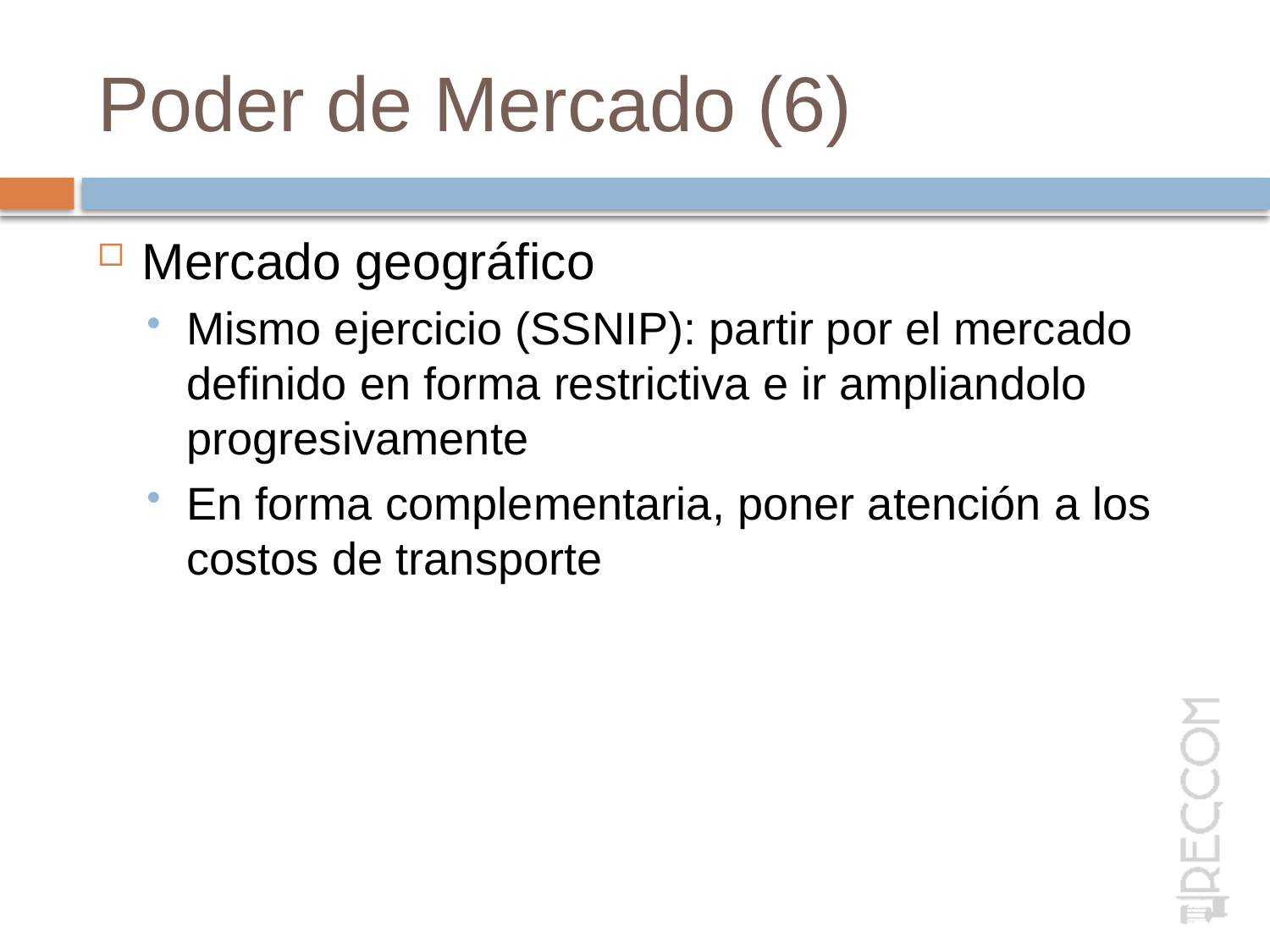

# Poder de Mercado (6)
Mercado geográfico
Mismo ejercicio (SSNIP): partir por el mercado definido en forma restrictiva e ir ampliandolo progresivamente
En forma complementaria, poner atención a los costos de transporte